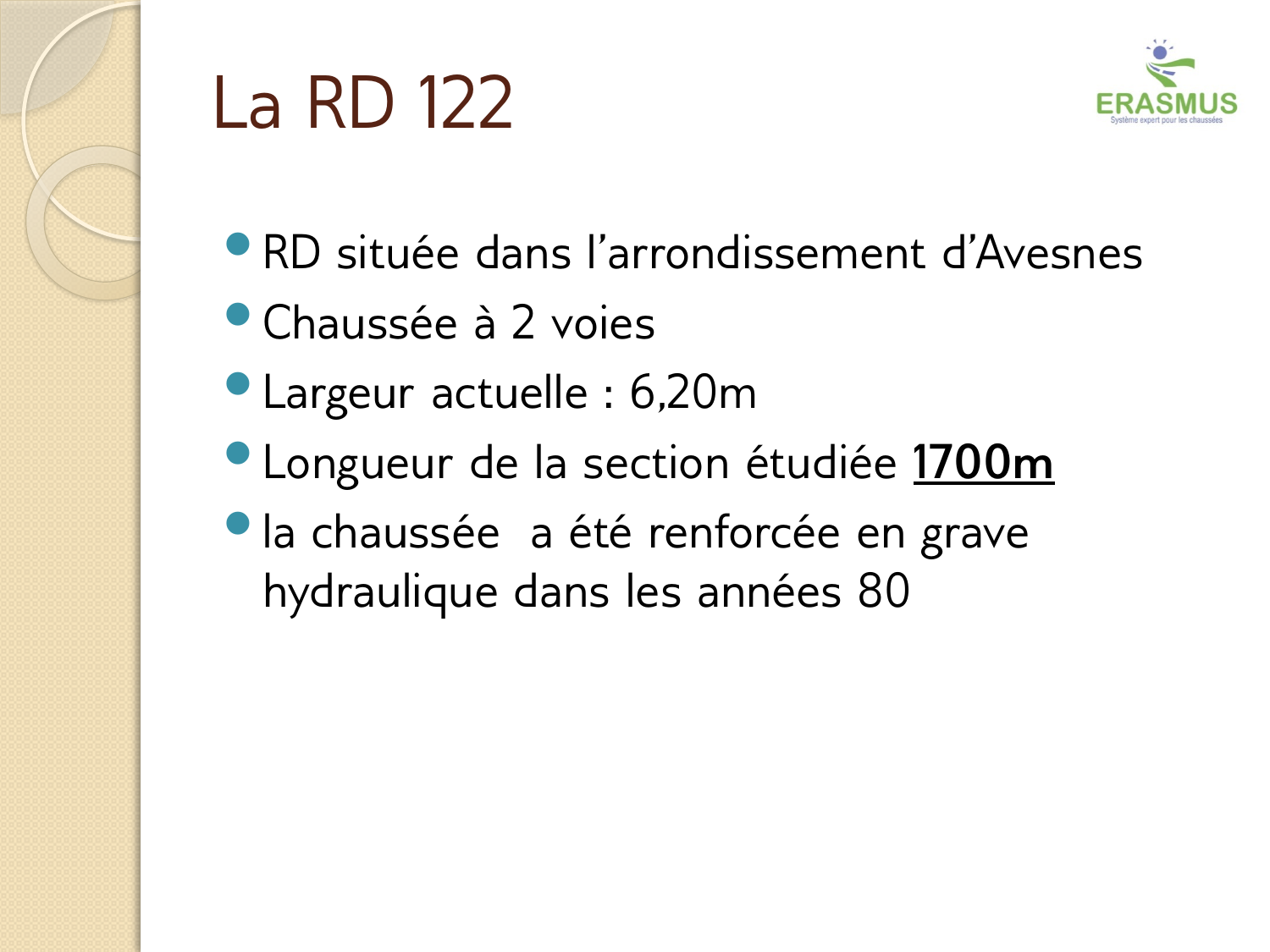

# La RD 122
RD située dans l’arrondissement d’Avesnes
Chaussée à 2 voies
Largeur actuelle : 6,20m
Longueur de la section étudiée 1700m
la chaussée  a été renforcée en grave hydraulique dans les années 80